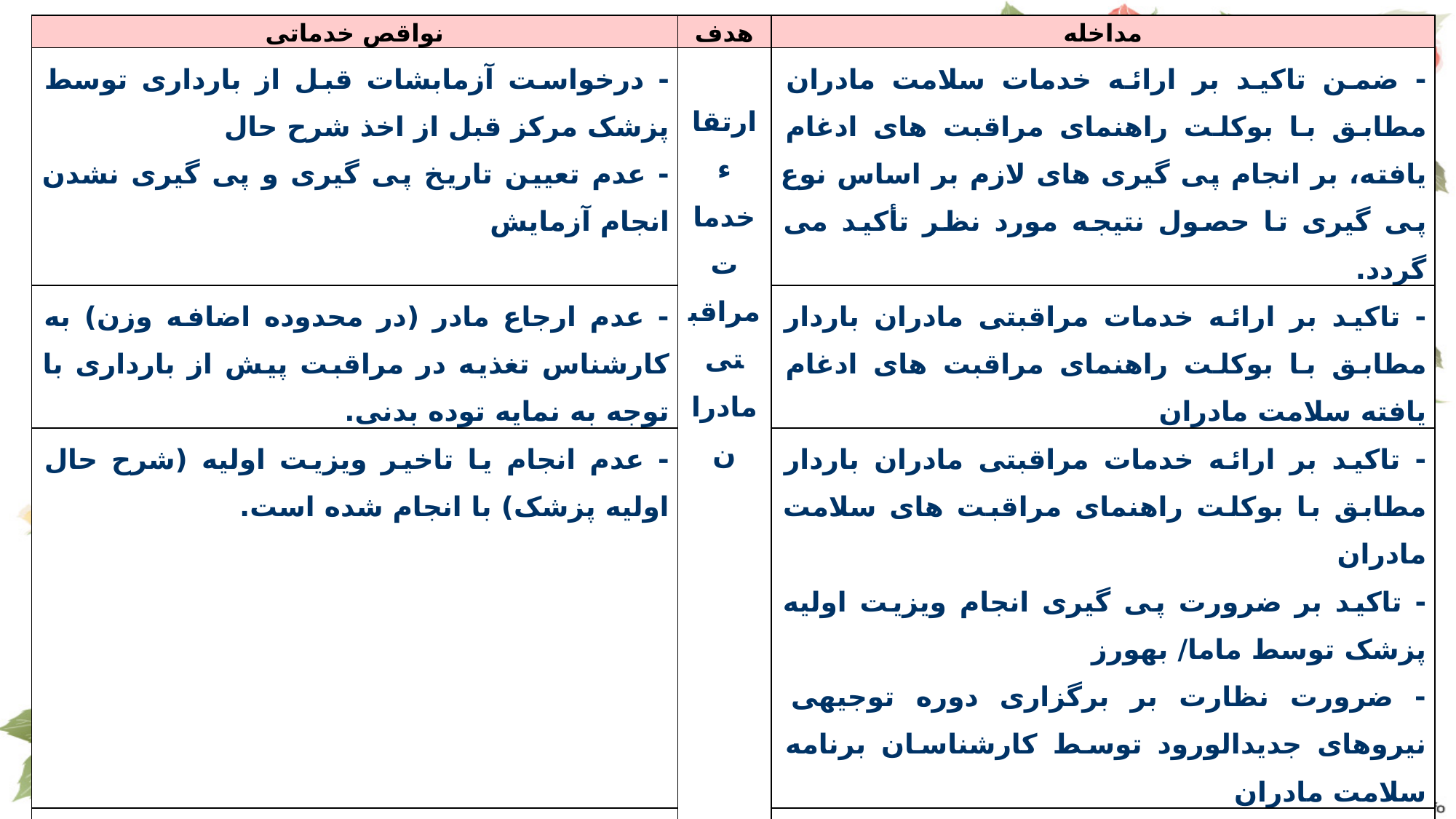

| نواقص خدماتی | هدف | مداخله |
| --- | --- | --- |
| - درخواست آزمابشات قبل از بارداری توسط پزشک مرکز قبل از اخذ شرح حال - عدم تعیین تاریخ پی گیری و پی گیری نشدن انجام آزمایش | ارتقاء خدمات مراقبتی مادران | - ضمن تاکید بر ارائه خدمات سلامت مادران مطابق با بوکلت راهنمای مراقبت های ادغام یافته، بر انجام پی گیری های لازم بر اساس نوع پی گیری تا حصول نتیجه مورد نظر تأکید می گردد. |
| - عدم ارجاع مادر (در محدوده اضافه وزن) به کارشناس تغذیه در مراقبت پیش از بارداری با توجه به نمایه توده بدنی. |  | - تاکید بر ارائه خدمات مراقبتی مادران باردار مطابق با بوکلت راهنمای مراقبت های ادغام یافته سلامت مادران |
| - عدم انجام یا تاخیر ویزیت اولیه (شرح حال اولیه پزشک) با انجام شده است. |  | - تاکید بر ارائه خدمات مراقبتی مادران باردار مطابق با بوکلت راهنمای مراقبت های سلامت مادران - تاکید بر ضرورت پی گیری انجام ویزیت اولیه پزشک توسط ماما/ بهورز - ضرورت نظارت بر برگزاری دوره توجیهی نیروهای جدیدالورود توسط کارشناسان برنامه سلامت مادران |
| - در شرح حال اخذ شده از مادر توسط پزشک/ ماما/ بهورز به سوابق ذیل اشاره نشده : سابقه فشارخون در بارداری قبلی به سابقه آمبولی ریه در اولین بارداری مادر سابقه ترومبوآمبولی وریدی در بستگان درجه یک |  | - دقت در معاینه فیزیکی و اخذ شرح حال کامل از خدمت گیرنده توسط پزشک و نظر به اهمیت سوابق پزشکی و خانوادگی مادر در بارداری، تاکید بر دقت در اخذ شرح حال و توجیه مراجع در خصوص ضرورت اشاره به هرگونه سابقه طبی و خانوادگی |